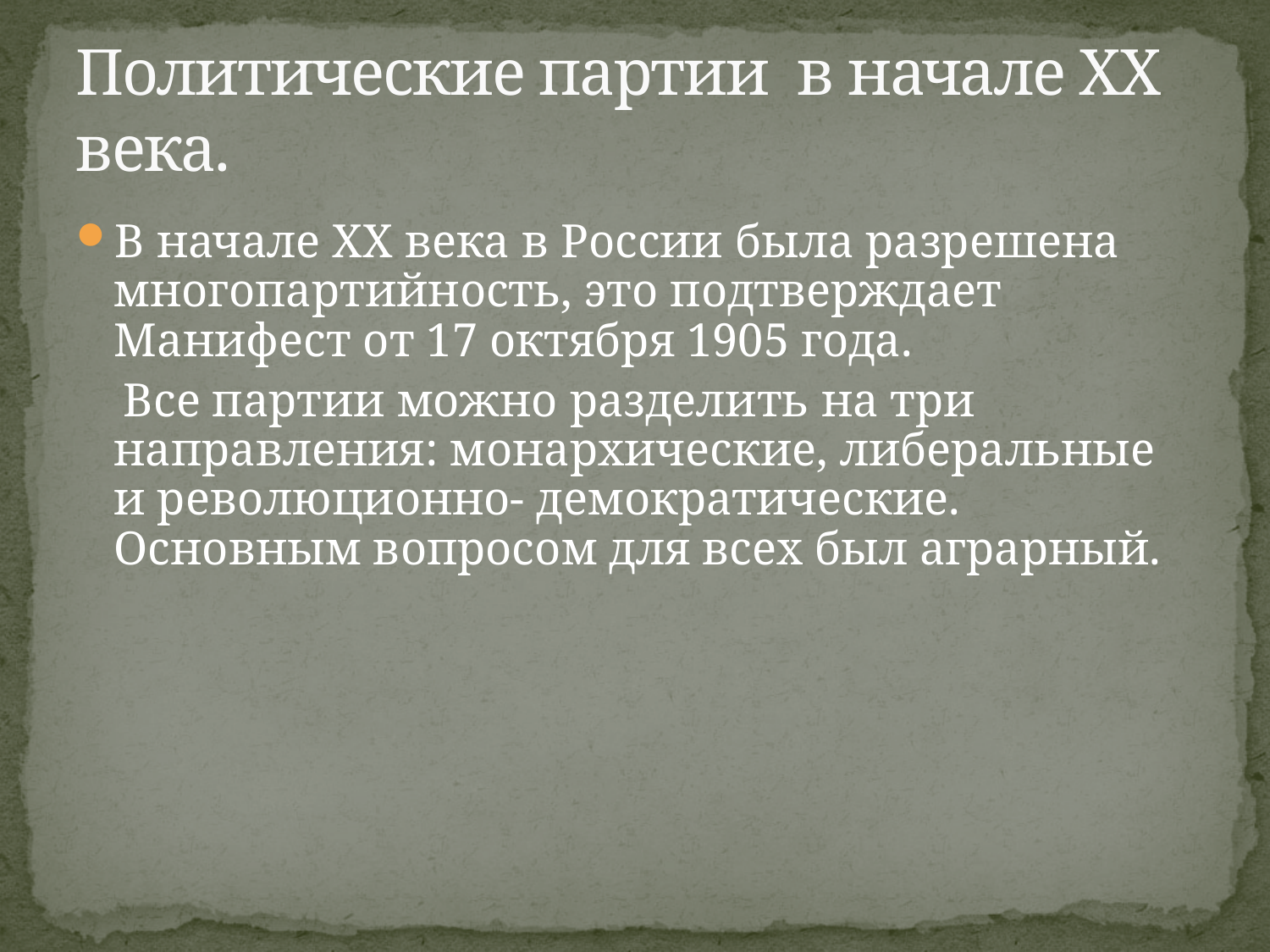

# Политические партии  в начале ХХ века.
В начале ХХ века в России была разрешена многопартийность, это подтверждает Манифест от 17 октября 1905 года.
    Все партии можно разделить на три направления: монархические, либеральные и революционно- демократические. Основным вопросом для всех был аграрный.